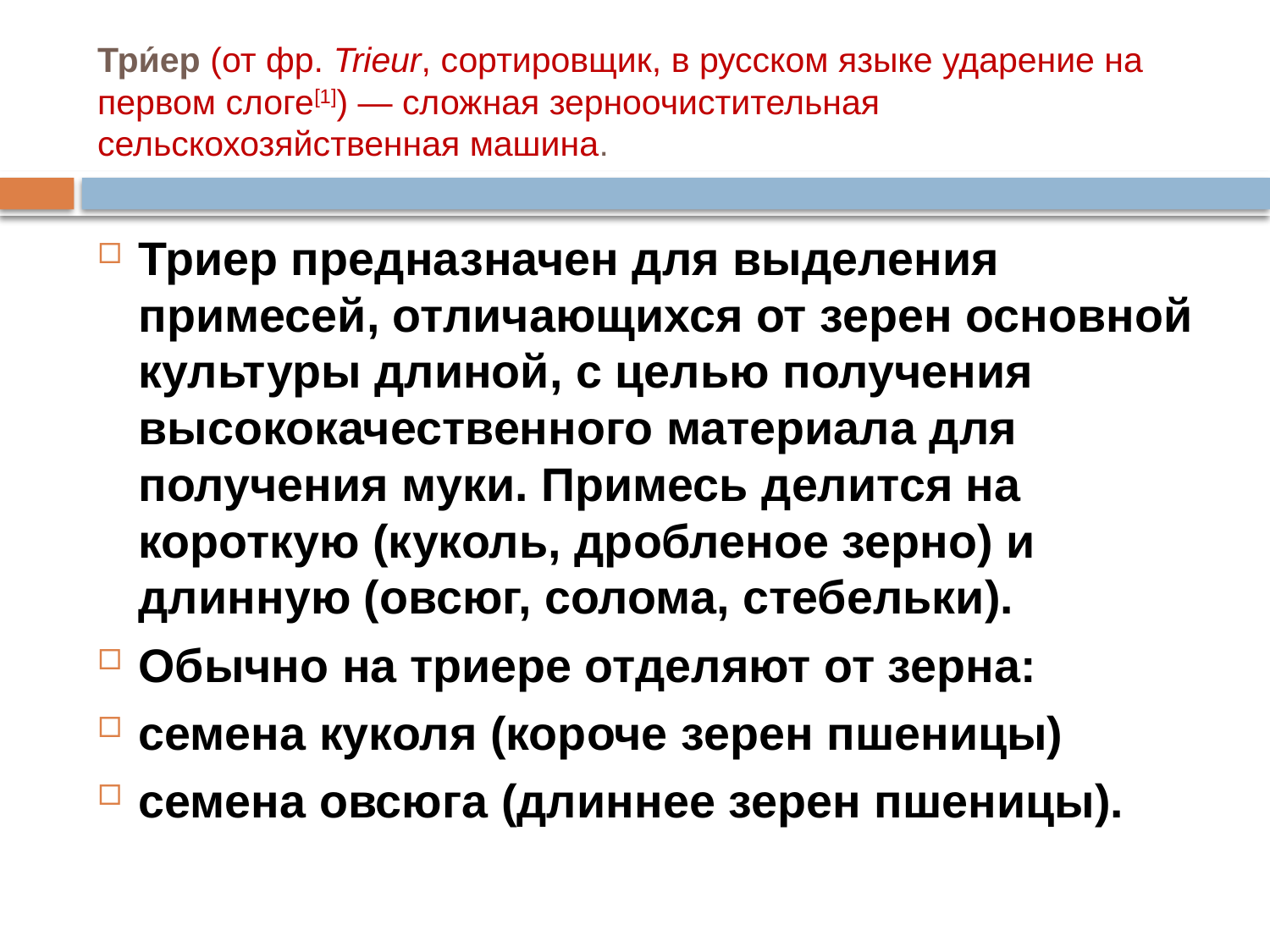

# Три́ер (от фр. Trieur, сортировщик, в русском языке ударение на первом слоге[1]) — сложная зерноочистительная сельскохозяйственная машина.
Триер предназначен для выделения примесей, отличающихся от зерен основной культуры длиной, с целью получения высококачественного материала для получения муки. Примесь делится на короткую (куколь, дробленое зерно) и длинную (овсюг, солома, стебельки).
Обычно на триере отделяют от зерна:
семена куколя (короче зерен пшеницы)
семена овсюга (длиннее зерен пшеницы).